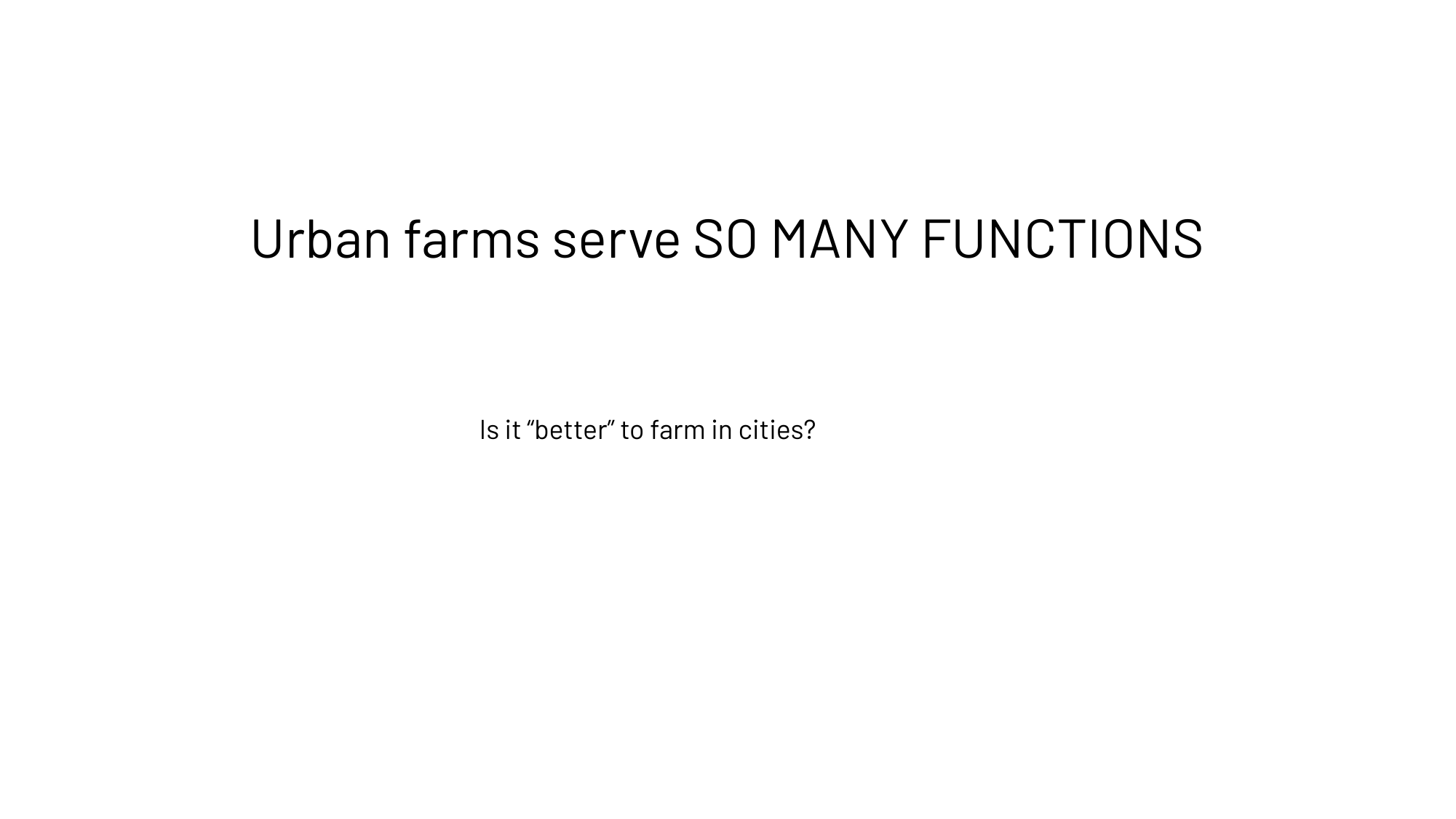

Urban farms serve SO MANY FUNCTIONS
Is it “better” to farm in cities?